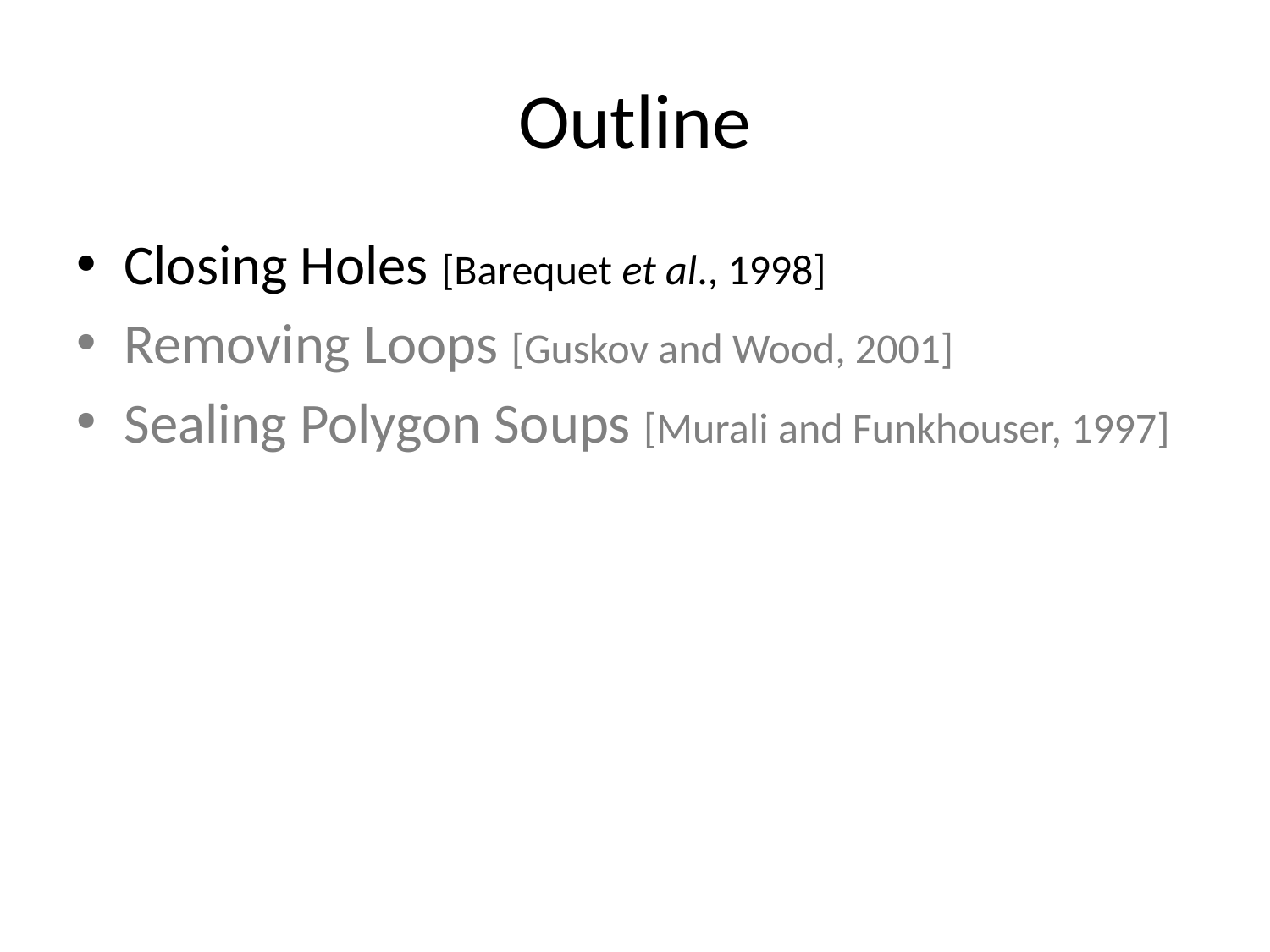

# Outline
Closing Holes [Barequet et al., 1998]
Removing Loops [Guskov and Wood, 2001]
Sealing Polygon Soups [Murali and Funkhouser, 1997]